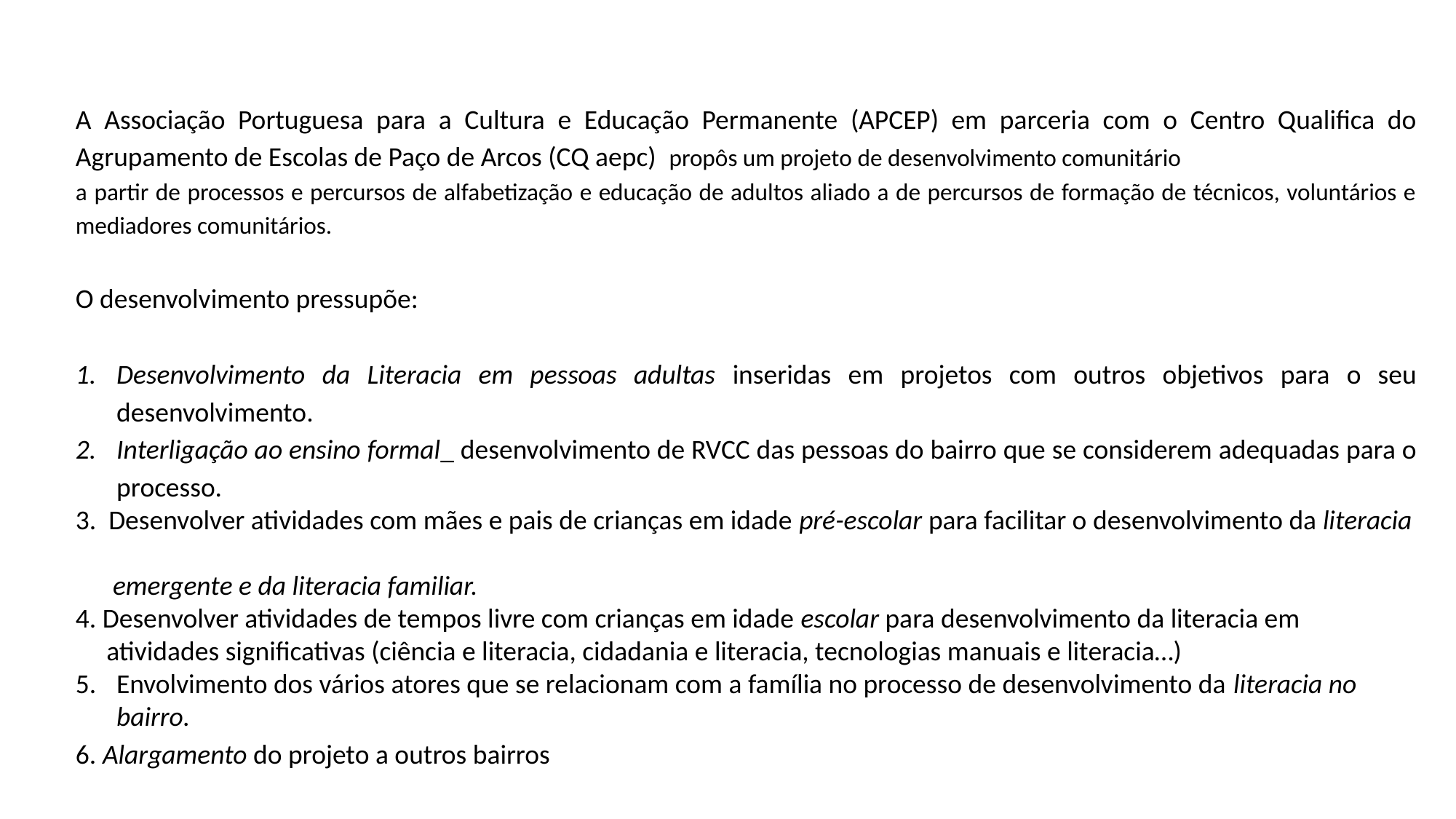

A Associação Portuguesa para a Cultura e Educação Permanente (APCEP) em parceria com o Centro Qualifica do Agrupamento de Escolas de Paço de Arcos (CQ aepc)  propôs um projeto de desenvolvimento comunitário
a partir de processos e percursos de alfabetização e educação de adultos aliado a de percursos de formação de técnicos, voluntários e mediadores comunitários.

O desenvolvimento pressupõe:

Desenvolvimento da Literacia em pessoas adultas inseridas em projetos com outros objetivos para o seu desenvolvimento.
Interligação ao ensino formal_ desenvolvimento de RVCC das pessoas do bairro que se considerem adequadas para o processo.
3.  Desenvolver atividades com mães e pais de crianças em idade pré-escolar para facilitar o desenvolvimento da literacia
      emergente e da literacia familiar.
4. Desenvolver atividades de tempos livre com crianças em idade escolar para desenvolvimento da literacia em
     atividades significativas (ciência e literacia, cidadania e literacia, tecnologias manuais e literacia…)
Envolvimento dos vários atores que se relacionam com a família no processo de desenvolvimento da literacia no bairro.
6. Alargamento do projeto a outros bairros